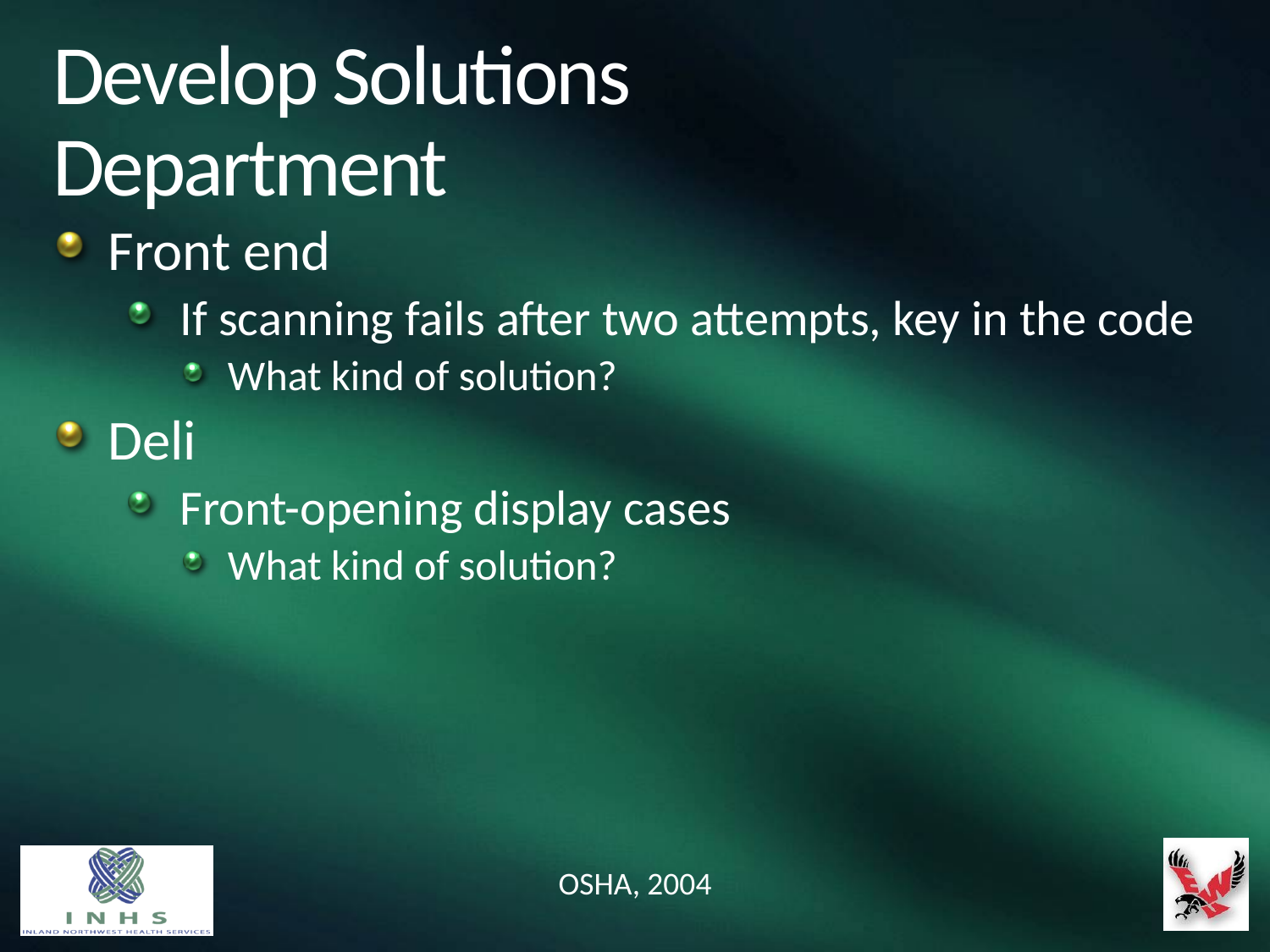

# Develop Solutions Department
Front end
If scanning fails after two attempts, key in the code
What kind of solution?
Deli
Front-opening display cases
What kind of solution?
OSHA, 2004